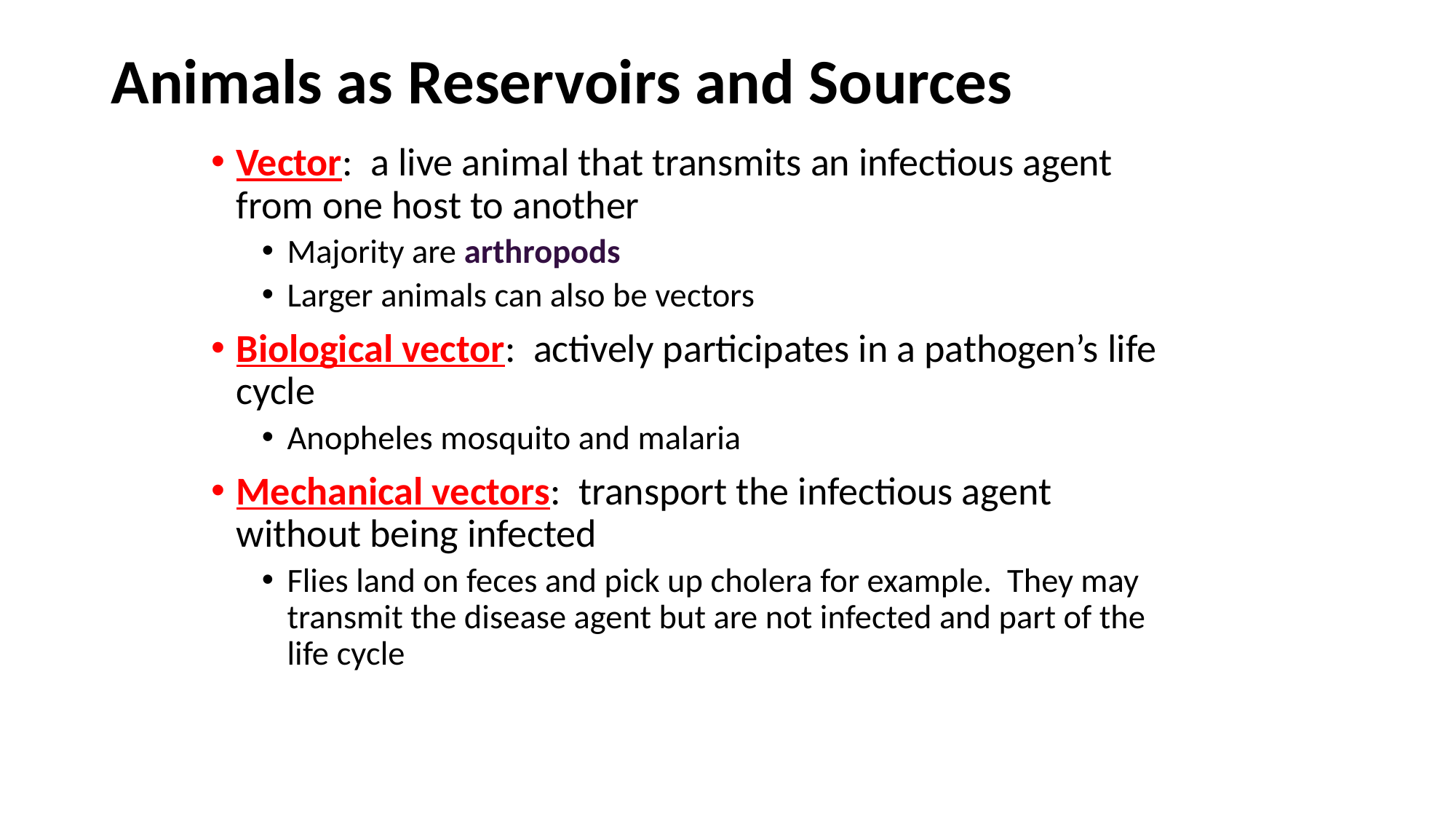

# Animals as Reservoirs and Sources
Vector:  a live animal that transmits an infectious agent from one host to another
Majority are arthropods
Larger animals can also be vectors
Biological vector:  actively participates in a pathogen’s life cycle
Anopheles mosquito and malaria
Mechanical vectors:  transport the infectious agent without being infected
Flies land on feces and pick up cholera for example.  They may transmit the disease agent but are not infected and part of the life cycle